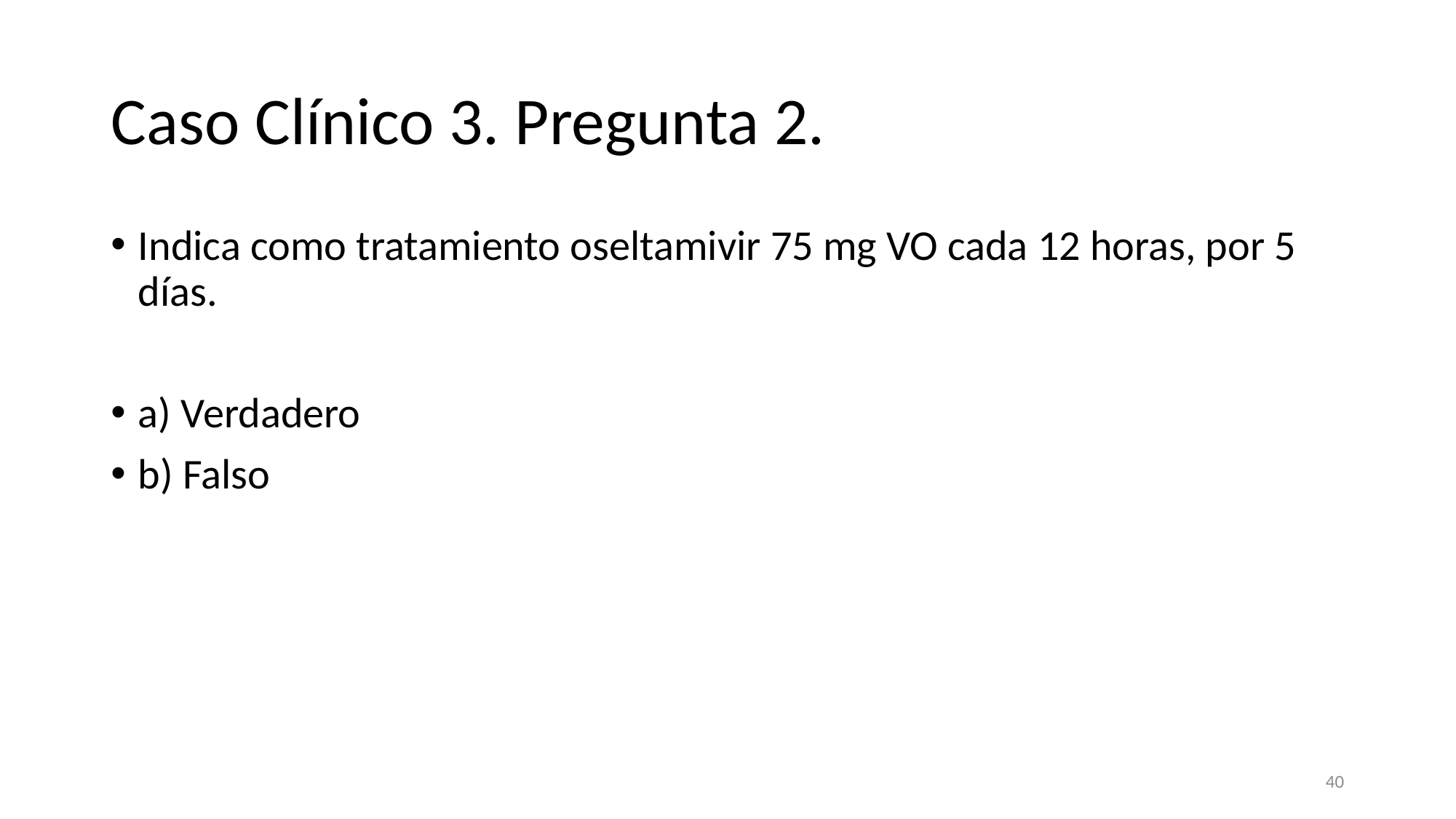

# Caso Clínico 3. Pregunta 2.
Indica como tratamiento oseltamivir 75 mg VO cada 12 horas, por 5 días.

a) Verdadero
b) Falso

40